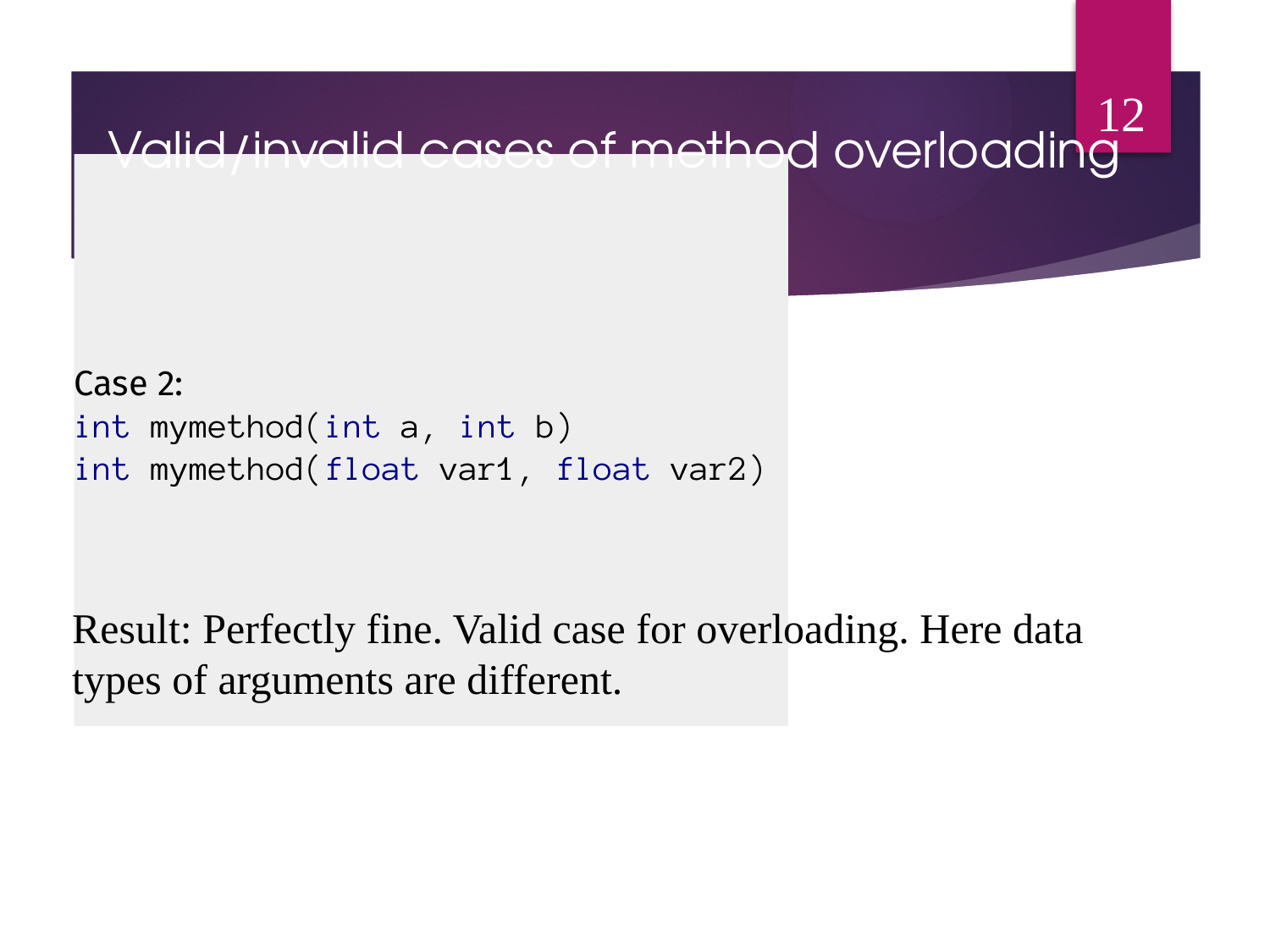

12
# Valid/invalid cases of method overloading
Case 2:
int mymethod(int a, int b)
int mymethod(float var1, float var2)
Result: Perfectly fine. Valid case for overloading. Here data types of arguments are different.